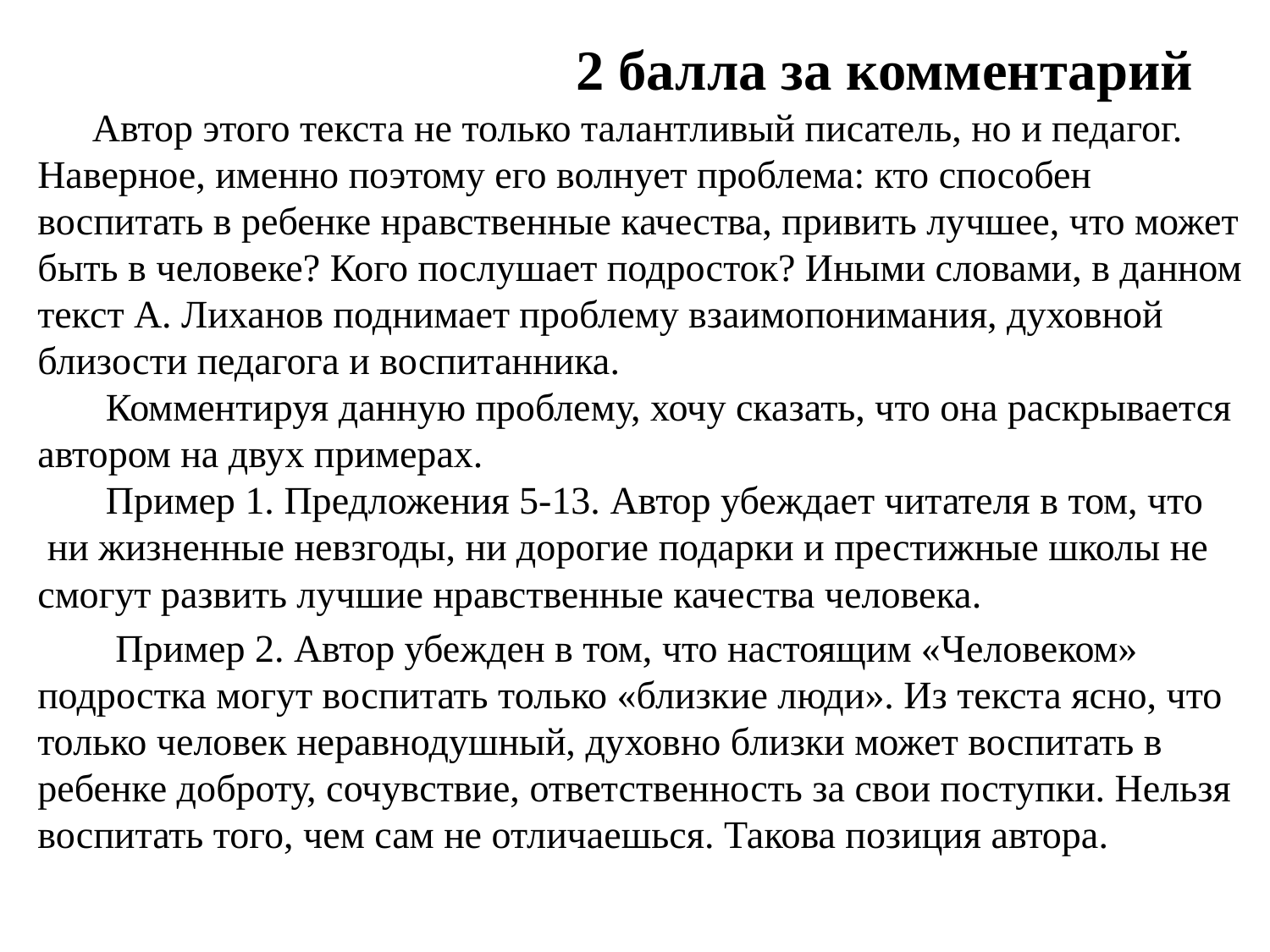

# 2 балла за комментарий
      Автор этого текста не только талантливый писатель, но и педагог. Наверное, именно поэтому его волнует проблема: кто способен воспитать в ребенке нравственные качества, привить лучшее, что может быть в человеке? Кого послушает подросток? Иными словами, в данном текст А. Лиханов поднимает проблему взаимопонимания, духовной близости педагога и воспитанника.
       Комментируя данную проблему, хочу сказать, что она раскрывается автором на двух примерах.
       Пример 1. Предложения 5-13. Автор убеждает читателя в том, что  ни жизненные невзгоды, ни дорогие подарки и престижные школы не смогут развить лучшие нравственные качества человека.
        Пример 2. Автор убежден в том, что настоящим «Человеком» подростка могут воспитать только «близкие люди». Из текста ясно, что только человек неравнодушный, духовно близки может воспитать в ребенке доброту, сочувствие, ответственность за свои поступки. Нельзя воспитать того, чем сам не отличаешься. Такова позиция автора.